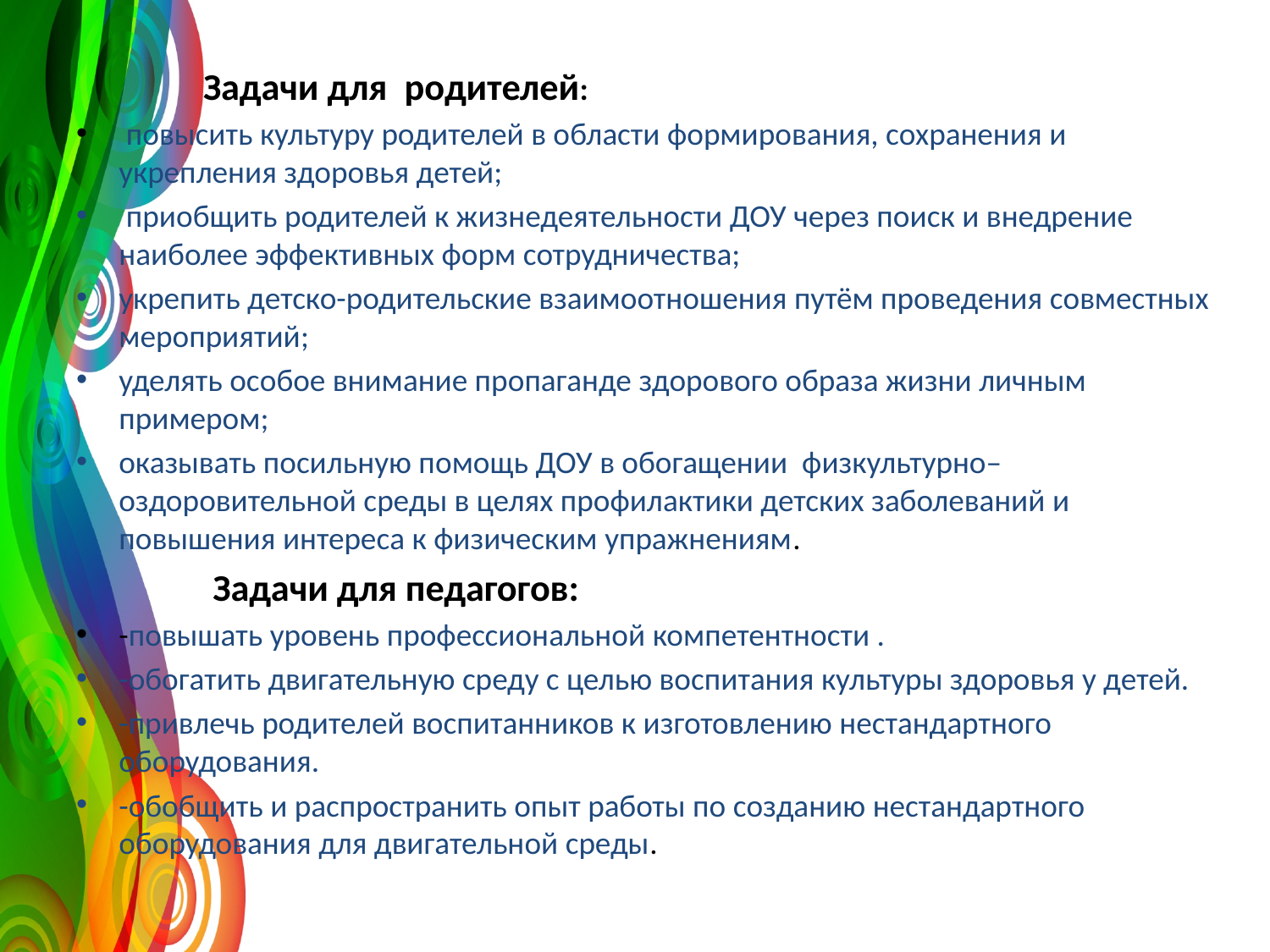

Задачи для  родителей:
 повысить культуру родителей в области формирования, сохранения и укрепления здоровья детей;
 приобщить родителей к жизнедеятельности ДОУ через поиск и внедрение наиболее эффективных форм сотрудничества;
укрепить детско-родительские взаимоотношения путём проведения совместных мероприятий;
уделять особое внимание пропаганде здорового образа жизни личным примером;
оказывать посильную помощь ДОУ в обогащении  физкультурно–оздоровительной среды в целях профилактики детских заболеваний и повышения интереса к физическим упражнениям.
                   Задачи для педагогов:
-повышать уровень профессиональной компетентности .
-обогатить двигательную среду с целью воспитания культуры здоровья у детей.
-привлечь родителей воспитанников к изготовлению нестандартного оборудования.
-обобщить и распространить опыт работы по созданию нестандартного оборудования для двигательной среды.